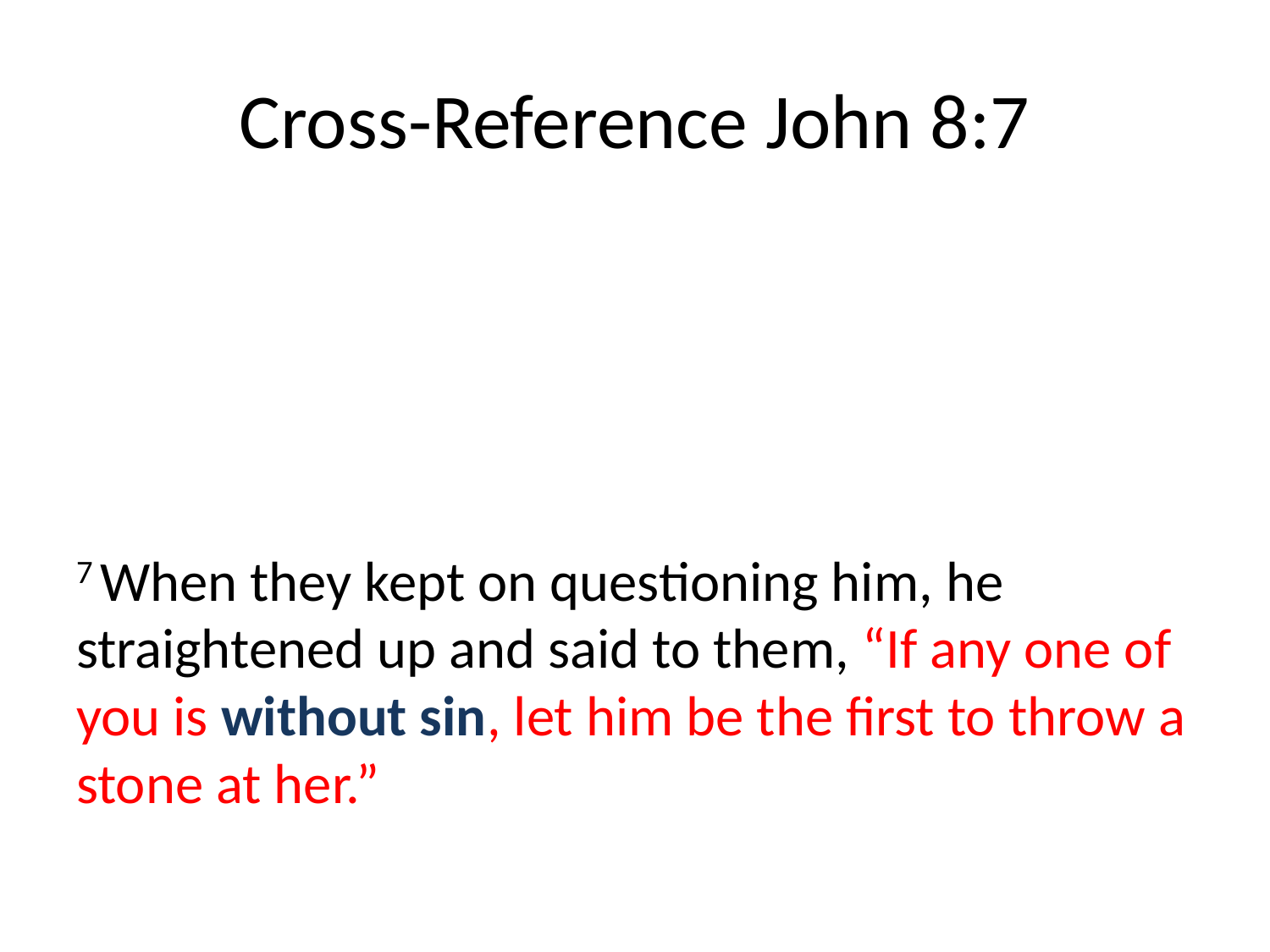

# Cross-Reference John 8:7

7 When they kept on questioning him, he straightened up and said to them, “If any one of you is without sin, let him be the first to throw a stone at her.”